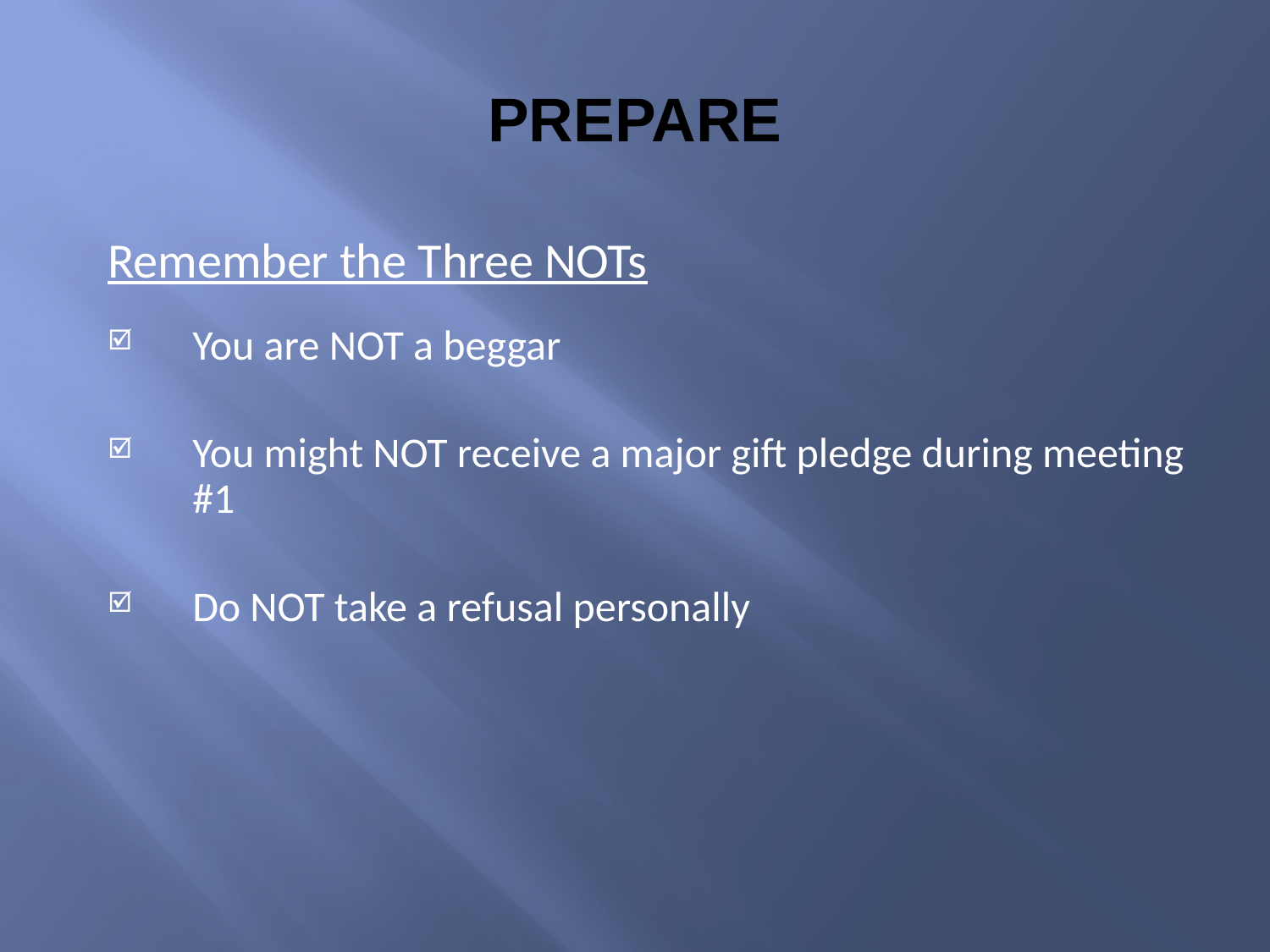

# PREPARE
Remember the Three NOTs

You are NOT a beggar

You might NOT receive a major gift pledge during meeting #1

Do NOT take a refusal personally